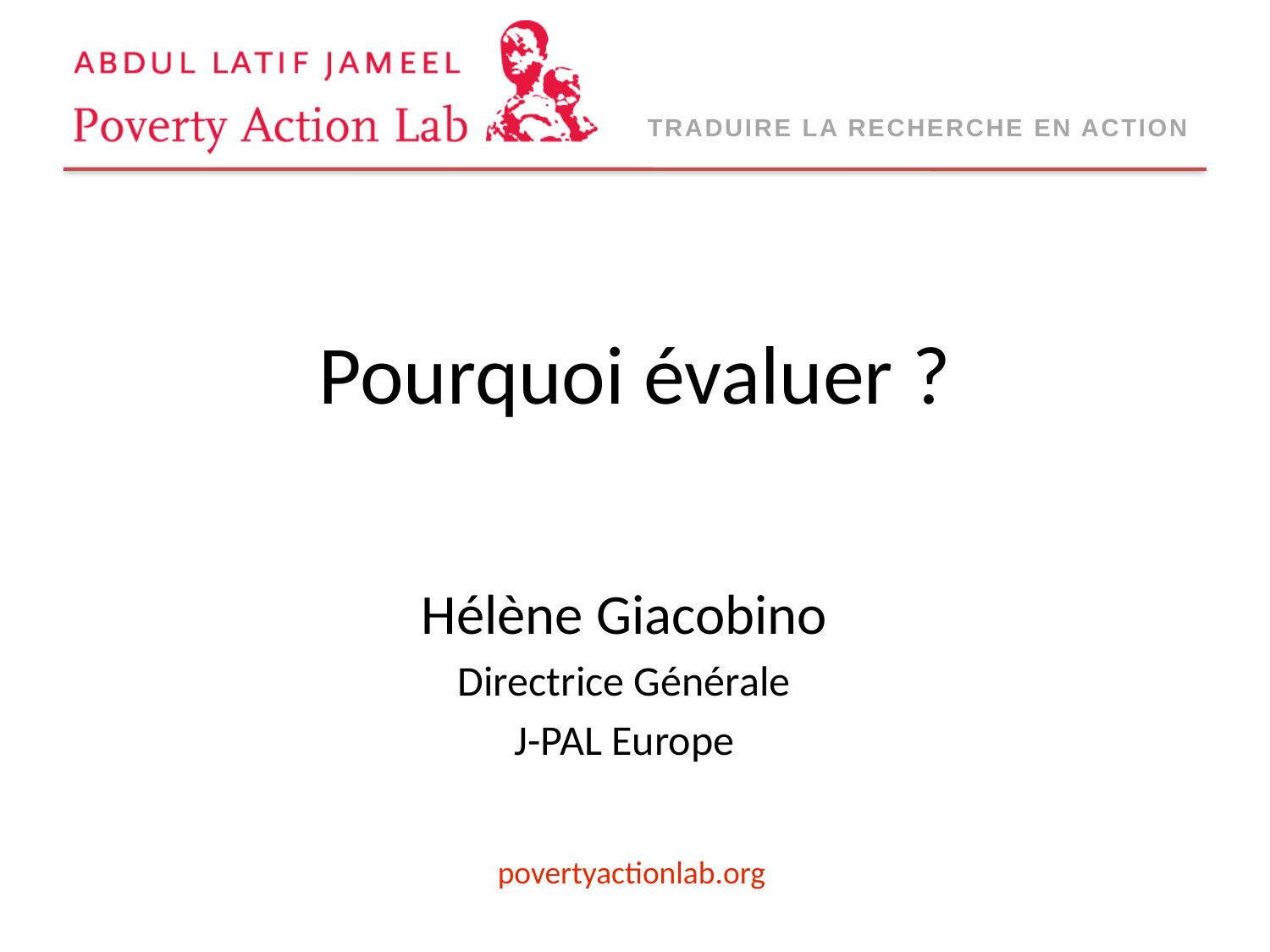

# Pourquoi évaluer ?
Hélène Giacobino
Directrice Générale
J-PAL Europe
povertyactionlab.org